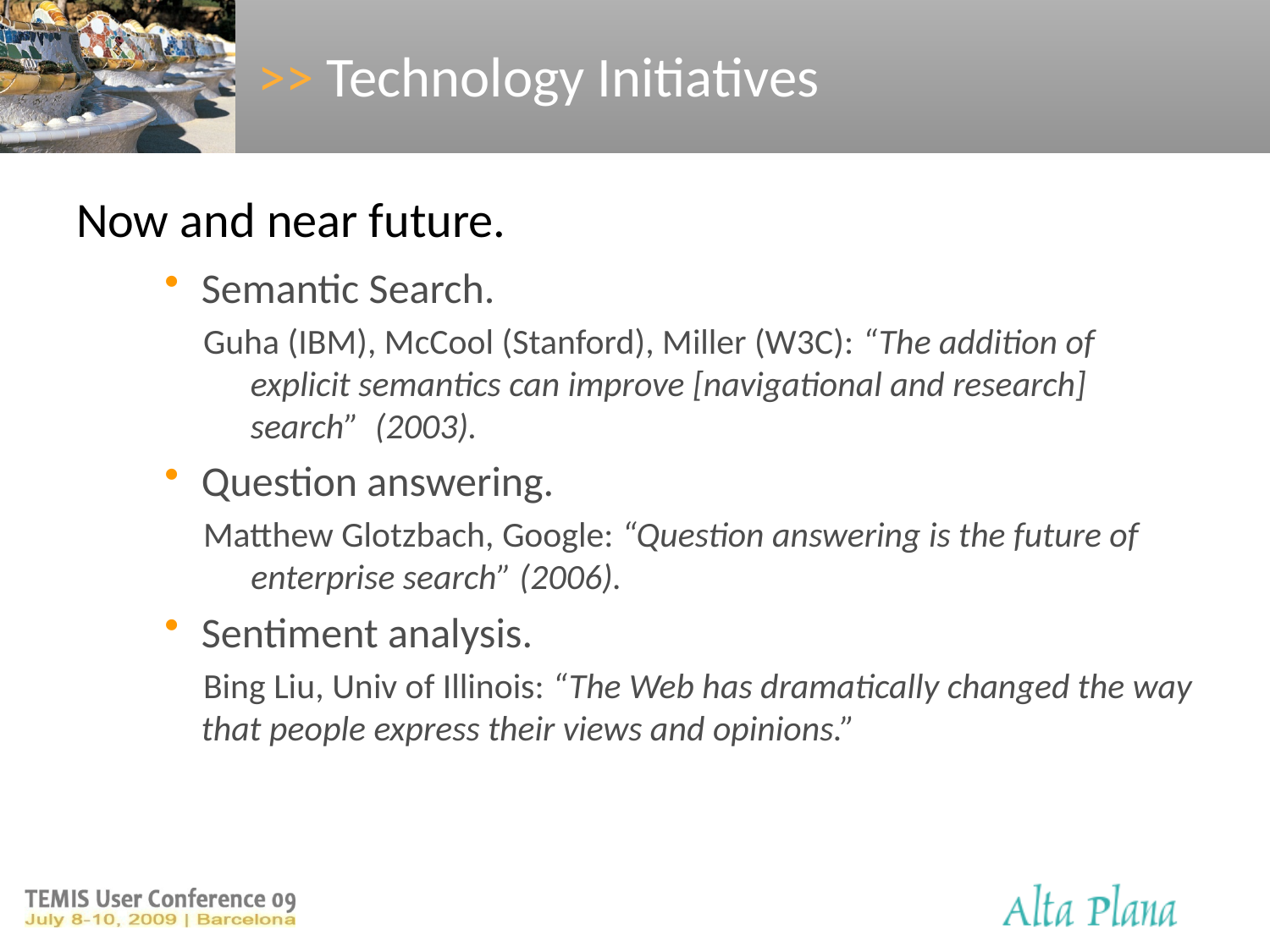

# >> Technology Initiatives
Now and near future.
Semantic Search.
Guha (IBM), McCool (Stanford), Miller (W3C): “The addition of explicit semantics can improve [navigational and research] search”  (2003).
Question answering.
Matthew Glotzbach, Google: “Question answering is the future of enterprise search” (2006).
Sentiment analysis.
Bing Liu, Univ of Illinois: “The Web has dramatically changed the way that people express their views and opinions.”